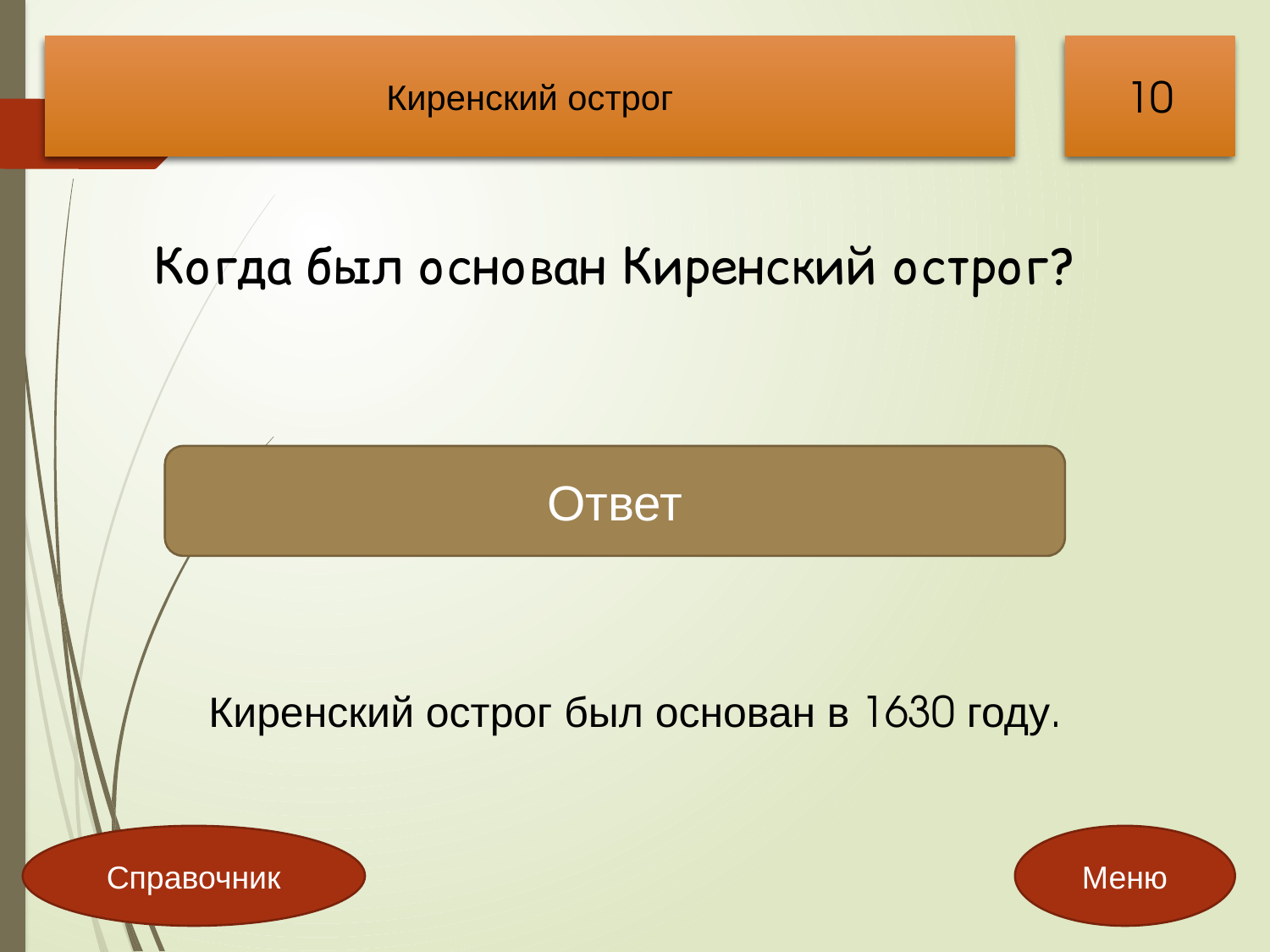

Киренский острог
10
Когда был основан Киренский острог?
Ответ
Киренский острог был основан в 1630 году.
Справочник
Меню